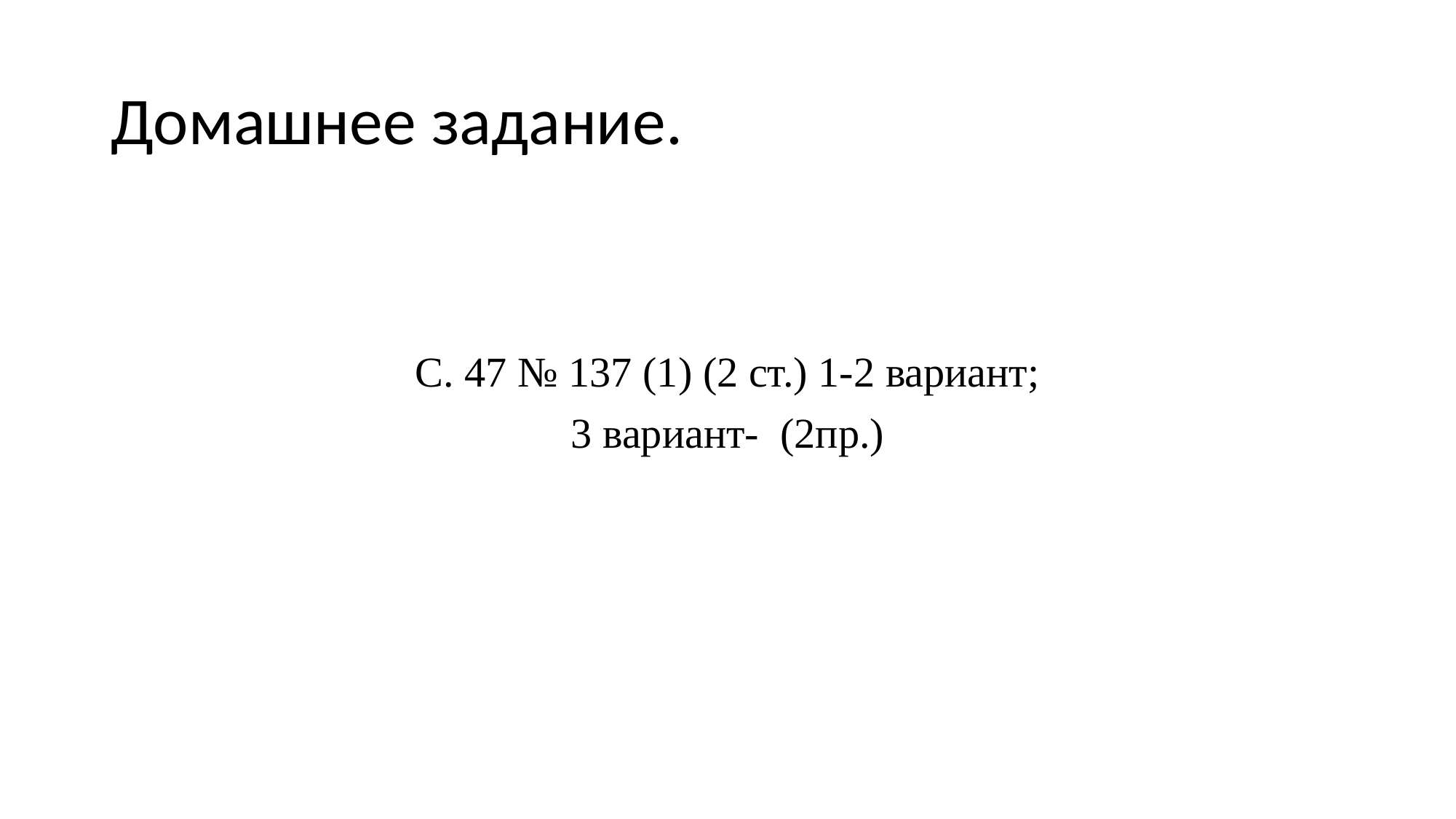

# Домашнее задание.

С. 47 № 137 (1) (2 ст.) 1-2 вариант;
3 вариант-  (2пр.)